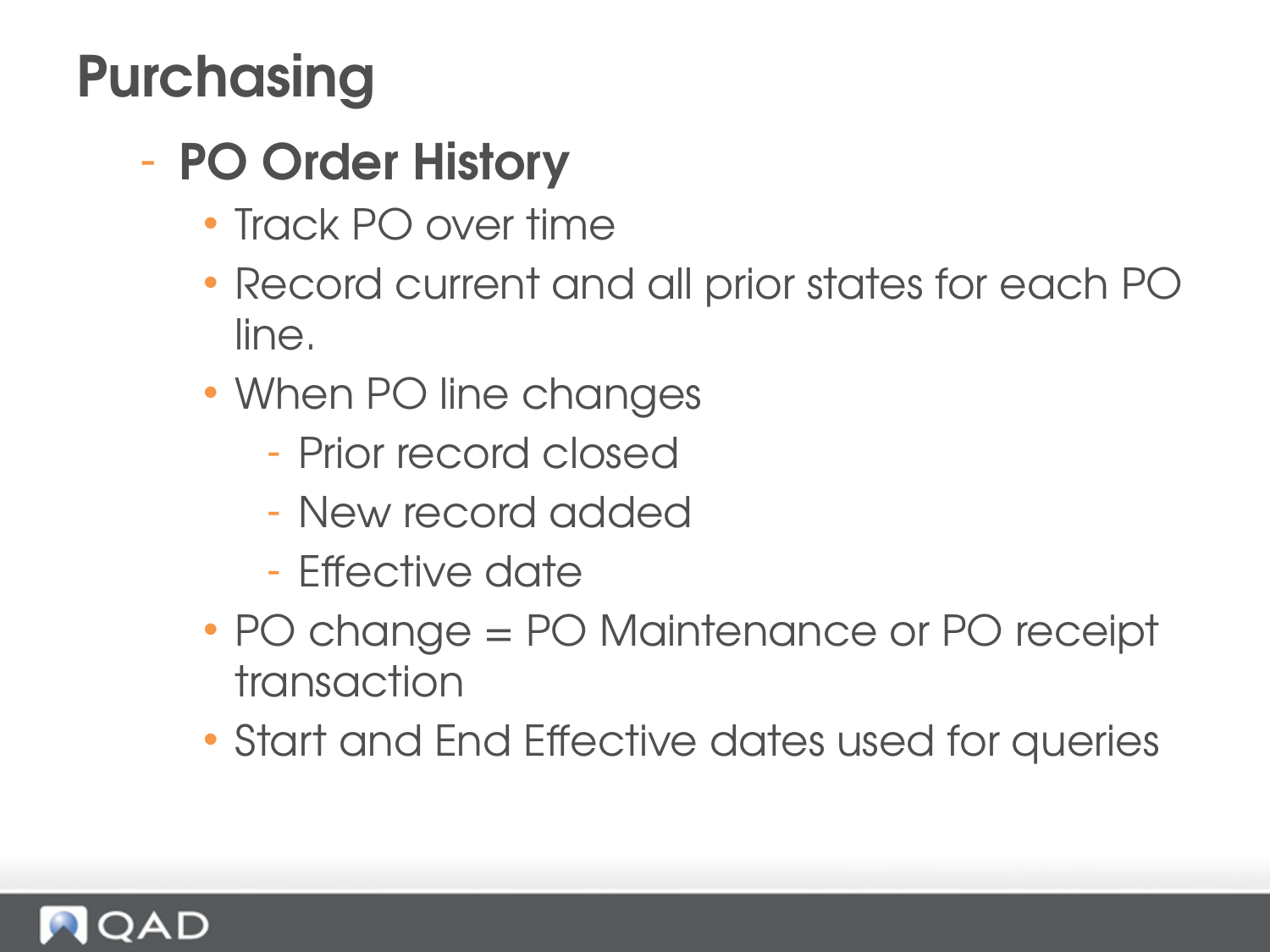

# Purchasing
PO Order History
Track PO over time
Record current and all prior states for each PO line.
When PO line changes
Prior record closed
New record added
Effective date
PO change = PO Maintenance or PO receipt transaction
Start and End Effective dates used for queries